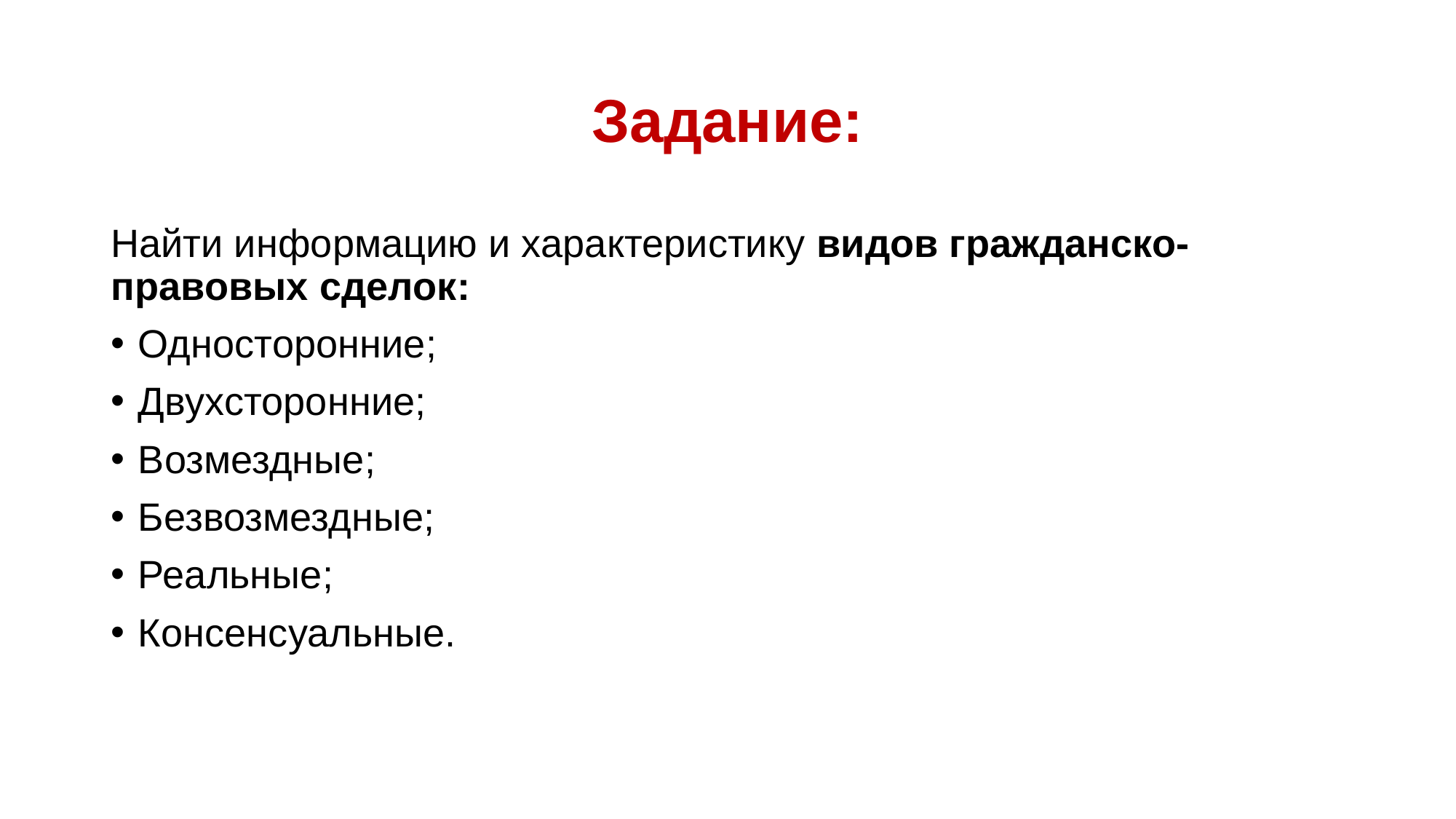

# Задание:
Найти информацию и характеристику видов гражданско-правовых сделок:
Односторонние;
Двухсторонние;
Возмездные;
Безвозмездные;
Реальные;
Консенсуальные.